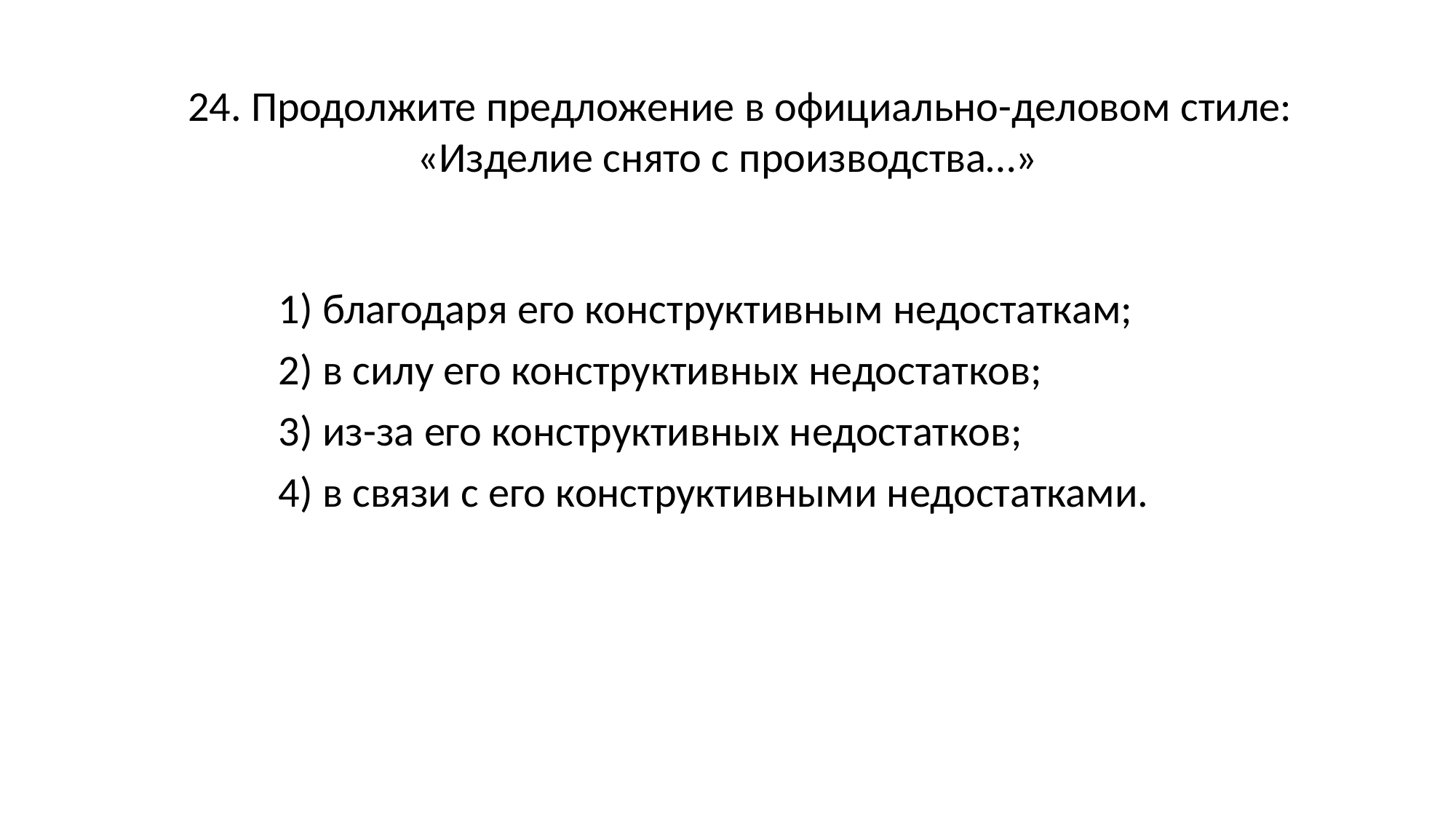

# 24. Продолжите предложение в официально-деловом стиле: «Изделие снято с производства…»
1) благодаря его конструктивным недостаткам;
2) в силу его конструктивных недостатков;
3) из-за его конструктивных недостатков;
4) в связи с его конструктивными недостатками.